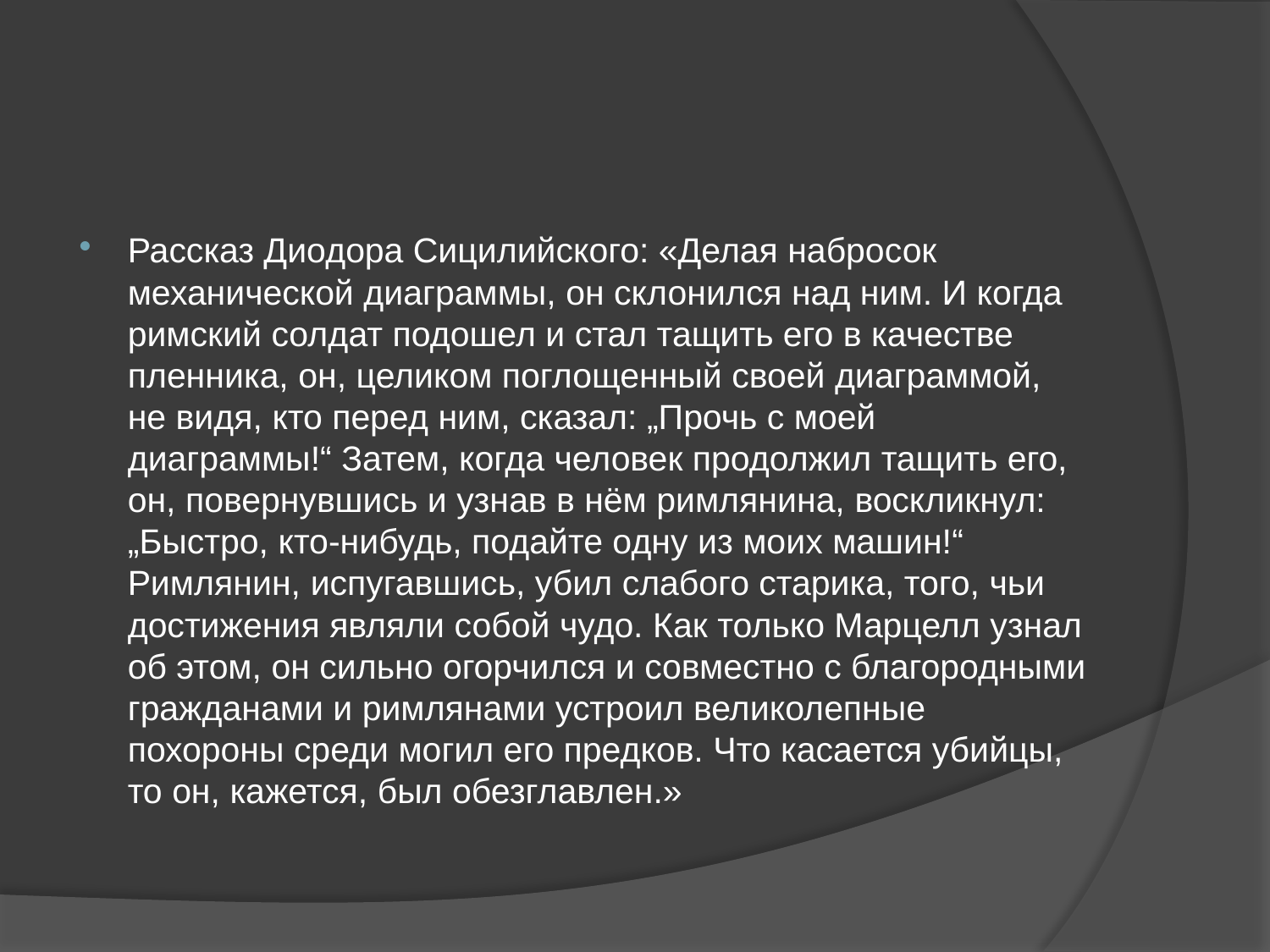

#
Рассказ Диодора Сицилийского: «Делая набросок механической диаграммы, он склонился над ним. И когда римский солдат подошел и стал тащить его в качестве пленника, он, целиком поглощенный своей диаграммой, не видя, кто перед ним, сказал: „Прочь с моей диаграммы!“ Затем, когда человек продолжил тащить его, он, повернувшись и узнав в нём римлянина, воскликнул: „Быстро, кто-нибудь, подайте одну из моих машин!“ Римлянин, испугавшись, убил слабого старика, того, чьи достижения являли собой чудо. Как только Марцелл узнал об этом, он сильно огорчился и совместно с благородными гражданами и римлянами устроил великолепные похороны среди могил его предков. Что касается убийцы, то он, кажется, был обезглавлен.»